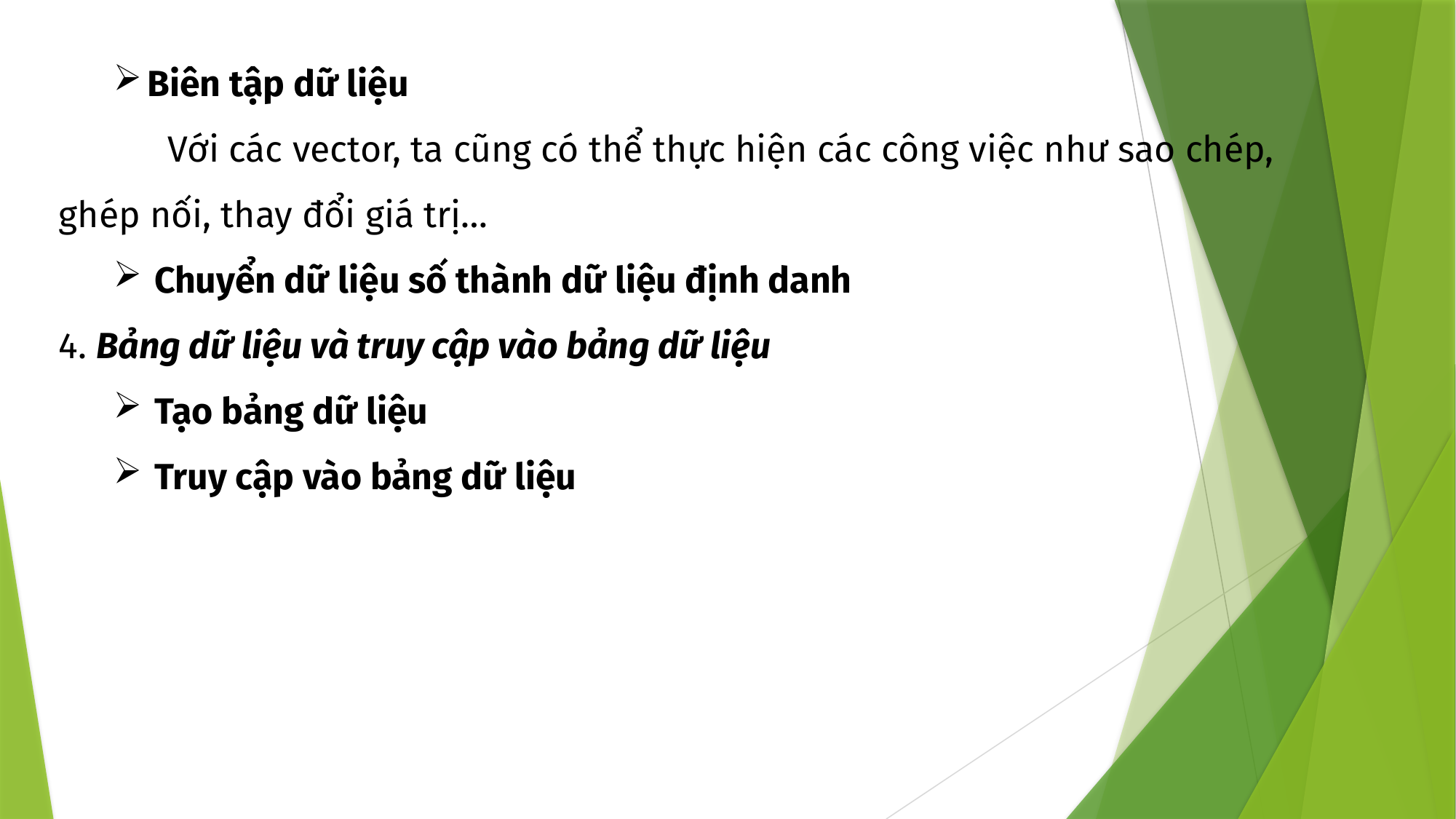

Biên tập dữ liệu
	Với các vector, ta cũng có thể thực hiện các công việc như sao chép, ghép nối, thay đổi giá trị…
Chuyển dữ liệu số thành dữ liệu định danh
4. Bảng dữ liệu và truy cập vào bảng dữ liệu
Tạo bảng dữ liệu
Truy cập vào bảng dữ liệu